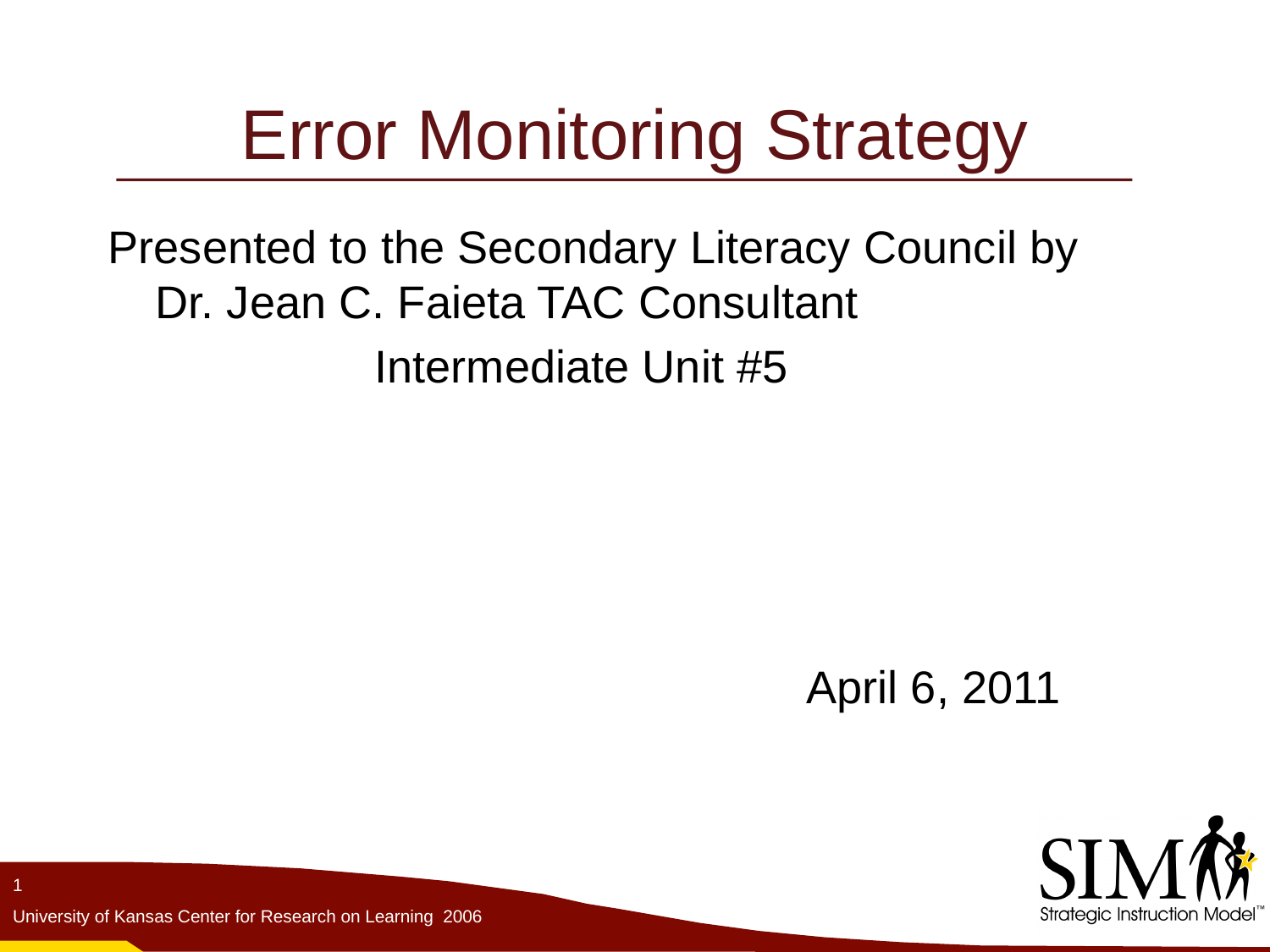

# Error Monitoring Strategy Error Monitoring Strategy
Presented to the Secondary Literacy Council by   Dr. Jean C. Faieta TAC Consultant
                     Intermediate Unit #5

                                                       April 6, 2011
1
University of Kansas Center for Research on Learning  2006